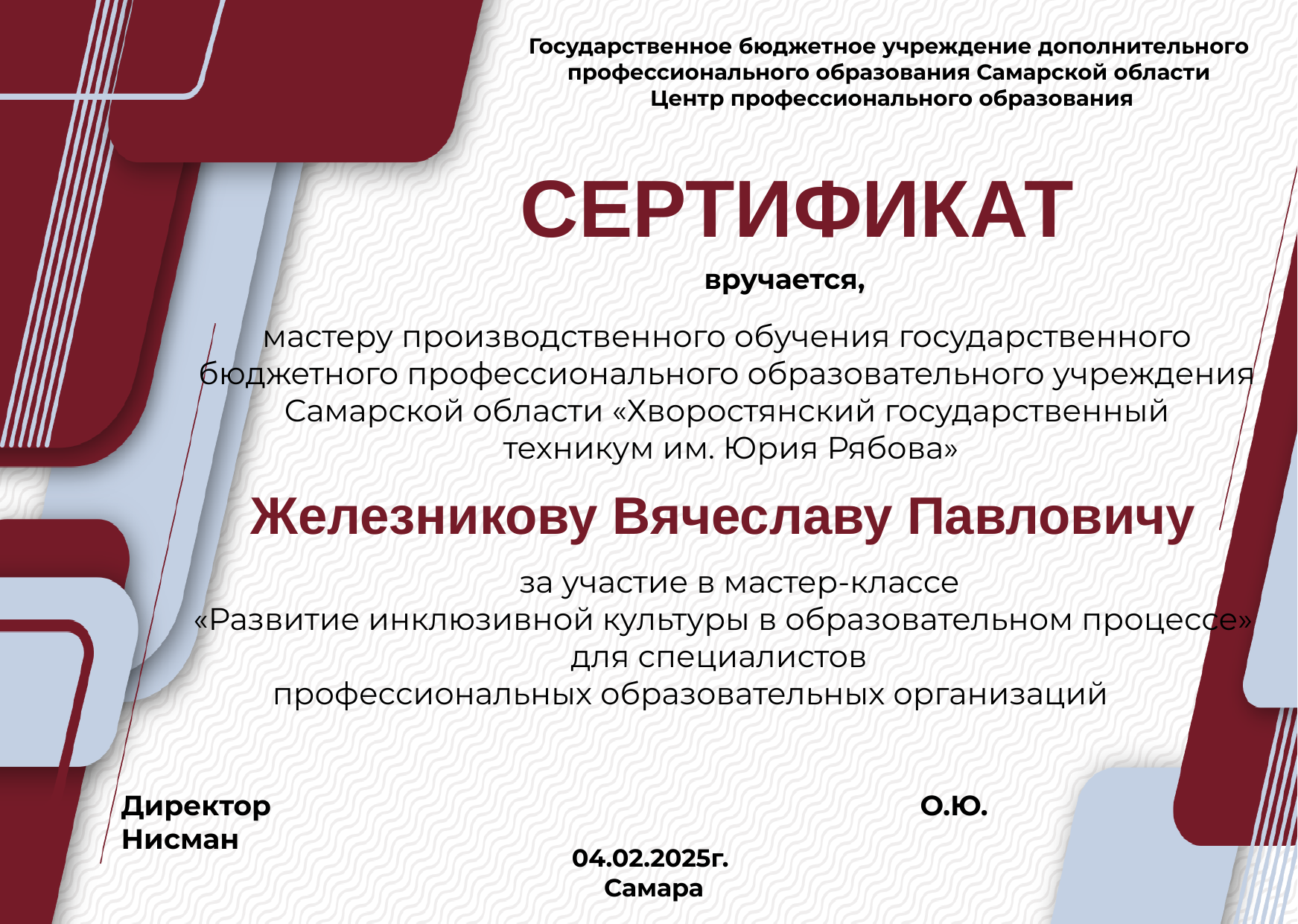

Государственное бюджетное учреждение дополнительного
профессионального образования Самарской области
Центр профессионального образования
СЕРТИФИКАТ
вручается,
мастеру производственного обучения государственного
бюджетного профессионального образовательного учреждения
Самарской области «Хворостянский государственный
техникум им. Юрия Рябова»
Железникову Вячеславу Павловичу
    за участие в мастер-классе
«Развитие инклюзивной культуры в образовательном процессе»
для специалистов
профессиональных образовательных организаций
Директор                                                                                   О.Ю. Нисман
04.02.2025г.
Самара